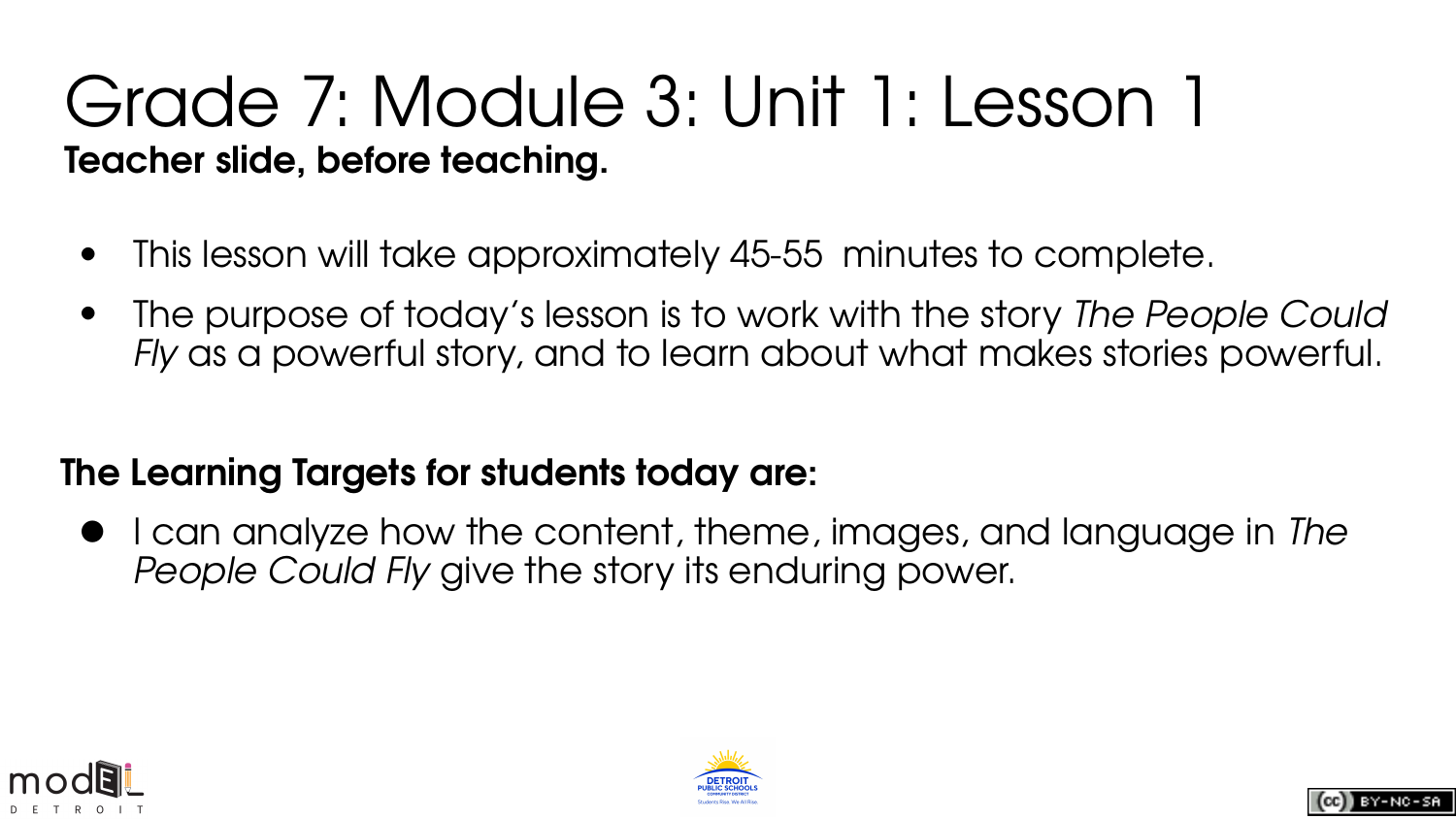

Grade 7: Module 3: Unit 1: Lesson 1
Teacher slide, before teaching.

This lesson will take approximately 45-55  minutes to complete.
The purpose of today’s lesson is to work with the story The People Could Fly as a powerful story, and to learn about what makes stories powerful.

The Learning Targets for students today are:
I can analyze how the content, theme, images, and language in The People Could Fly give the story its enduring power.